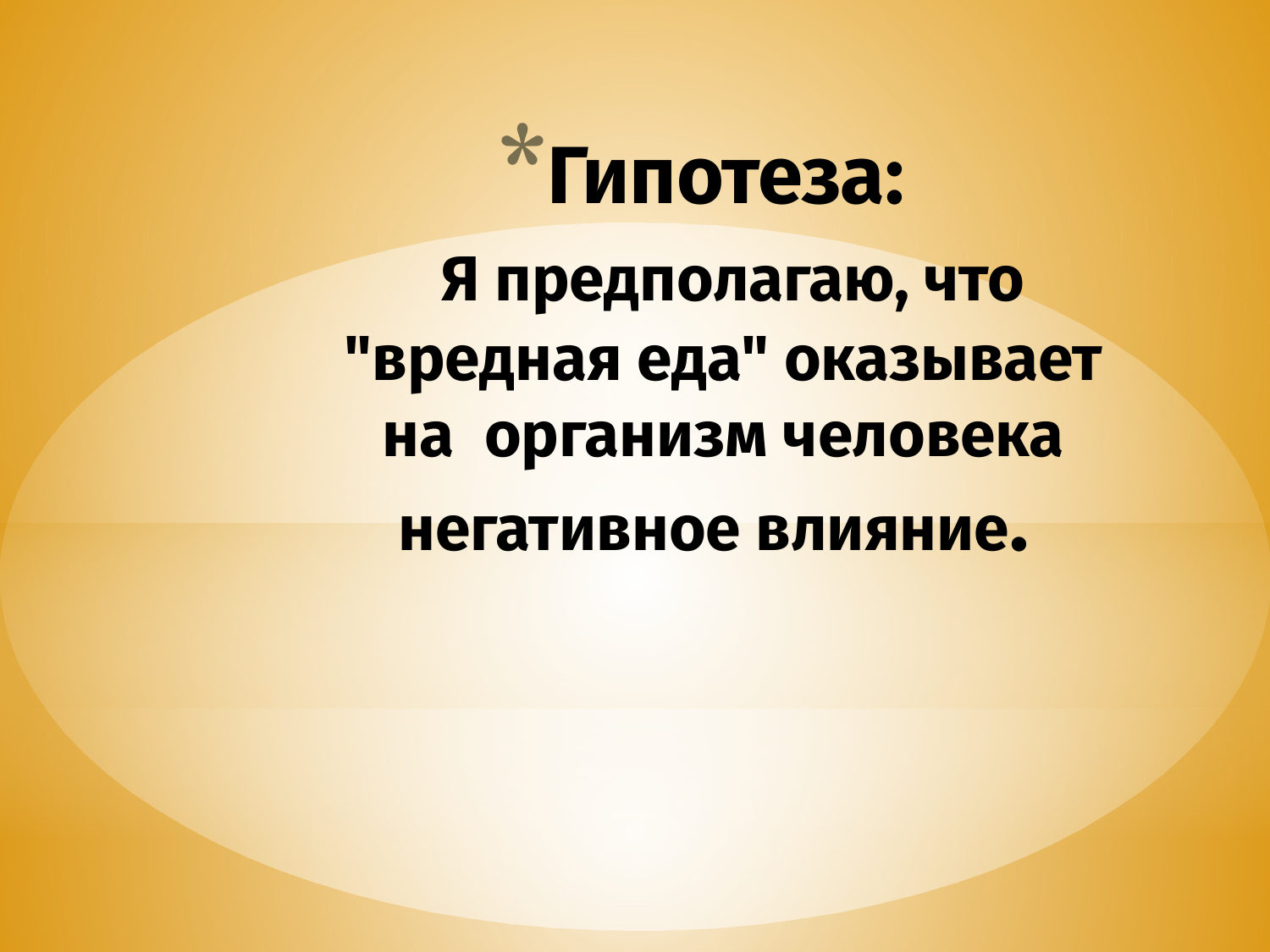

# Гипотеза:  Я предполагаю, что "вредная еда" оказывает на  организм человека негативное влияние.